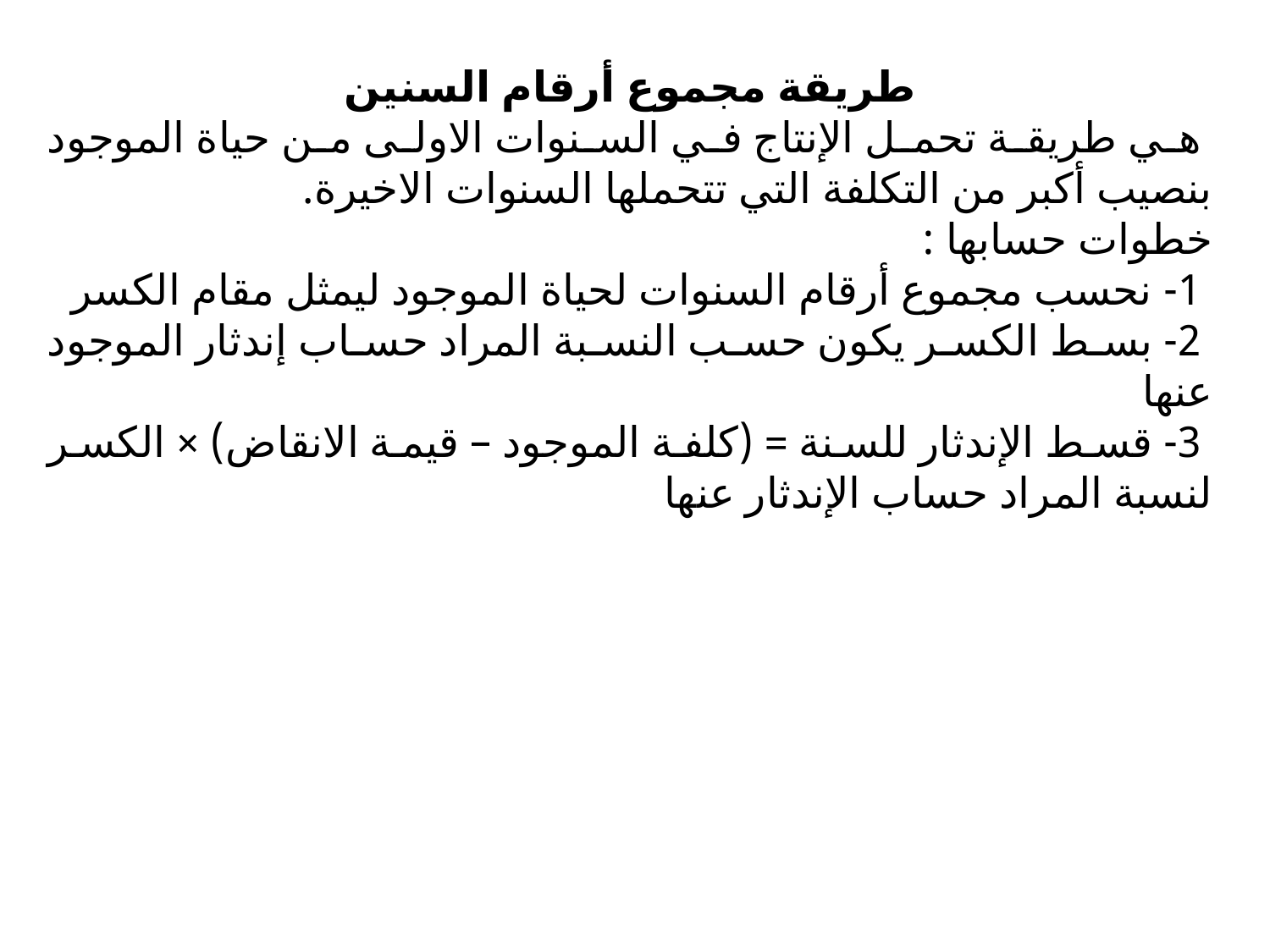

طريقة مجموع أرقام السنين
 هي طريقة تحمل الإنتاج في السنوات الاولى من حياة الموجود بنصيب أكبر من التكلفة التي تتحملها السنوات الاخيرة.
خطوات حسابها :
 1- نحسب مجموع أرقام السنوات لحياة الموجود ليمثل مقام الكسر
 2- بسط الكسر يكون حسب النسبة المراد حساب إندثار الموجود عنها
 3- قسط الإندثار للسنة = (كلفة الموجود – قيمة الانقاض) × الكسر لنسبة المراد حساب الإندثار عنها